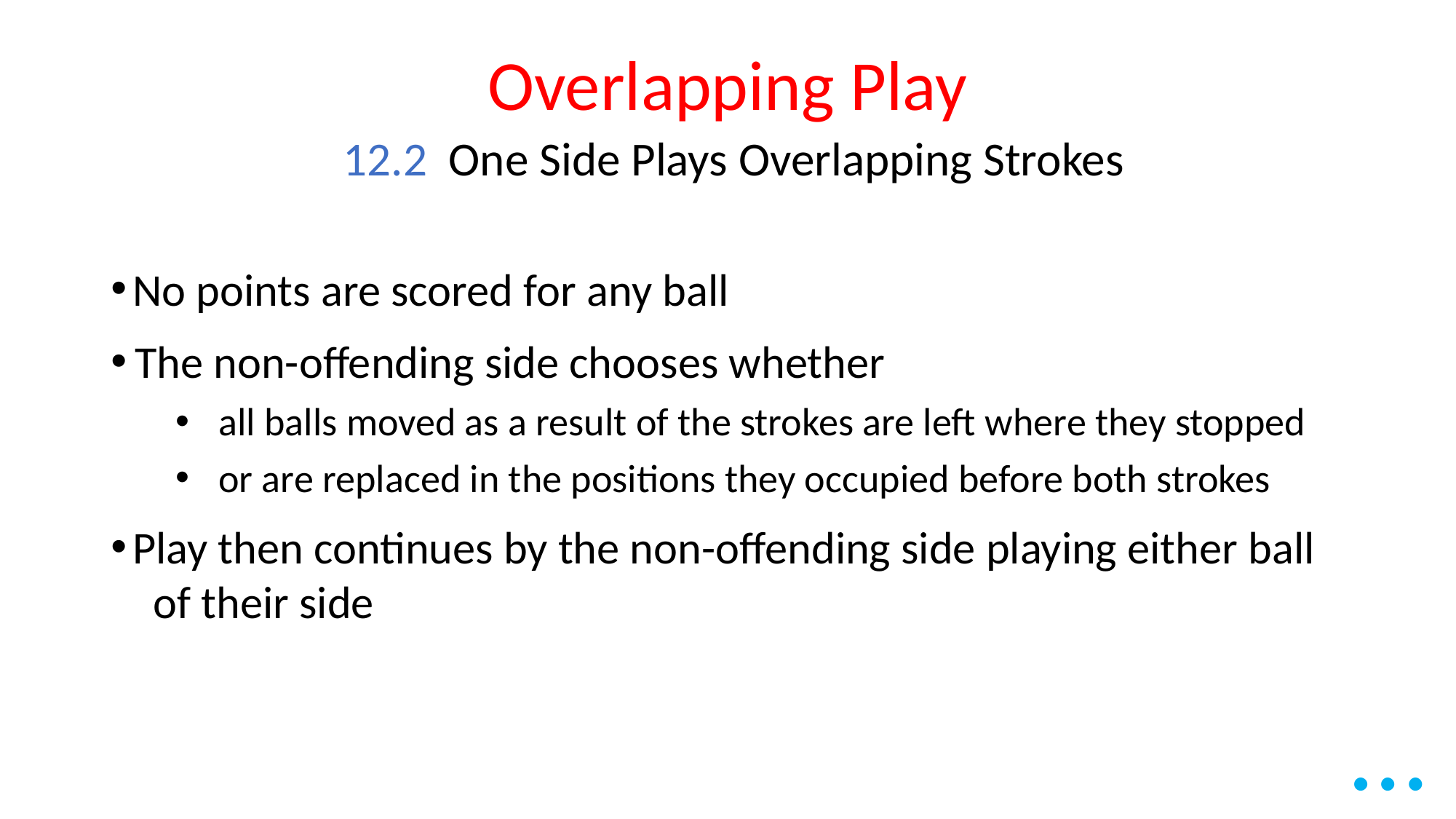

# Overlapping Play 12.2  One Side Plays Overlapping Strokes
No points are scored for any ball
The non-offending side chooses whether
all balls moved as a result of the strokes are left where they stopped
or are replaced in the positions they occupied before both strokes
Play then continues by the non-offending side playing either ball
  of their side
…